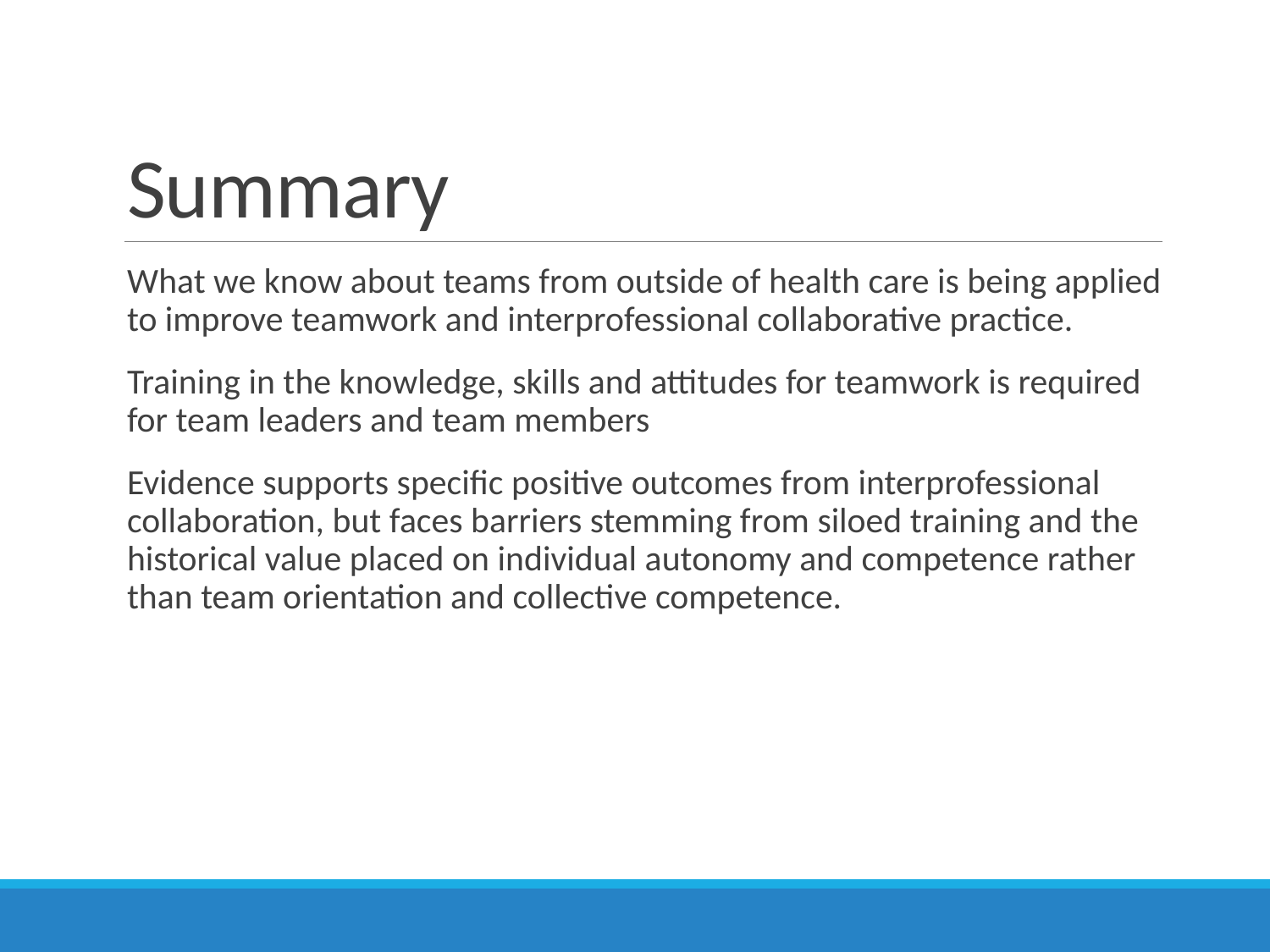

# Summary
What we know about teams from outside of health care is being applied to improve teamwork and interprofessional collaborative practice.
Training in the knowledge, skills and attitudes for teamwork is required for team leaders and team members
Evidence supports specific positive outcomes from interprofessional collaboration, but faces barriers stemming from siloed training and the historical value placed on individual autonomy and competence rather than team orientation and collective competence.